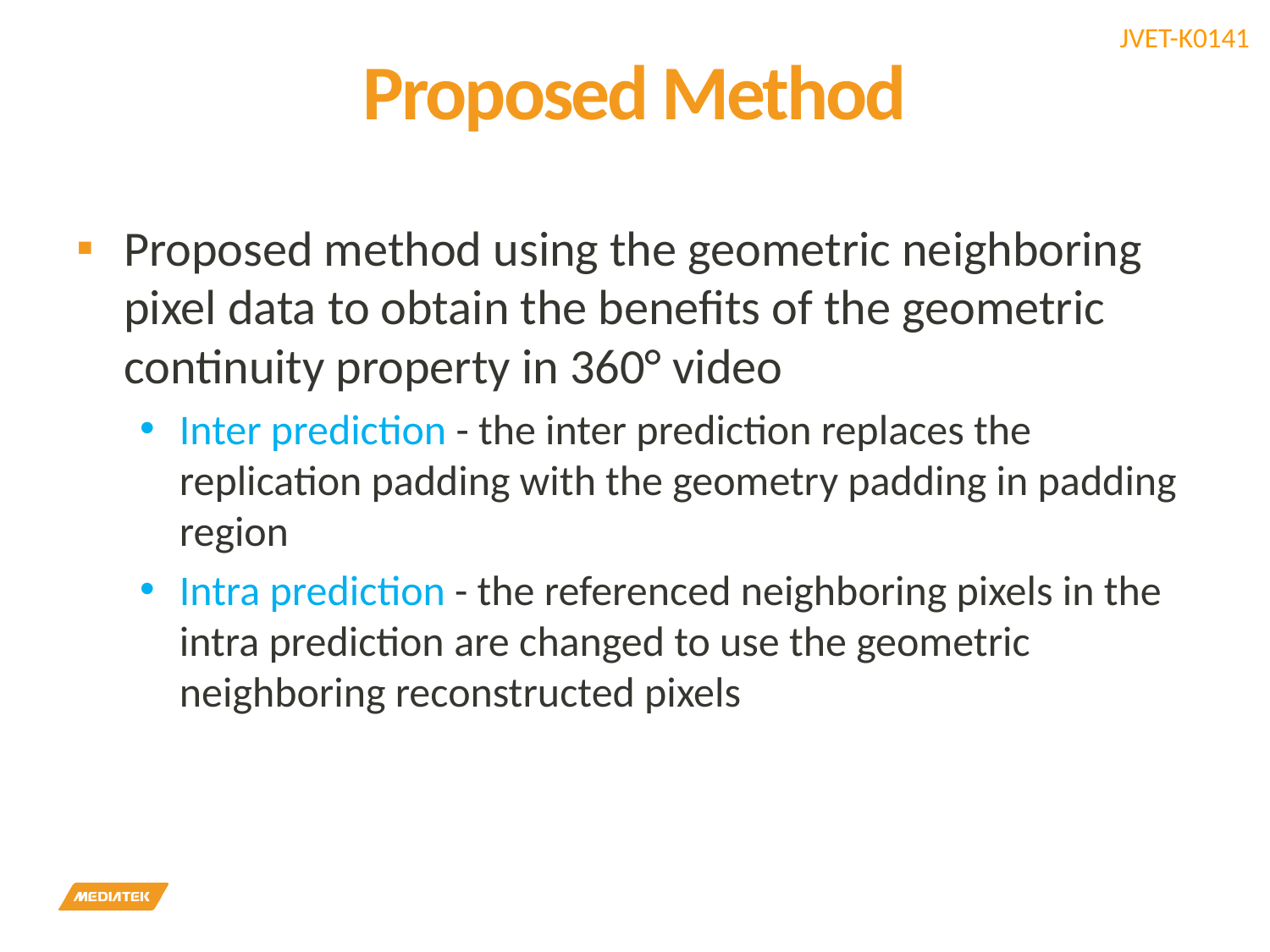

# Proposed Method
Proposed method using the geometric neighboring pixel data to obtain the benefits of the geometric continuity property in 360° video
Inter prediction - the inter prediction replaces the replication padding with the geometry padding in padding region
Intra prediction - the referenced neighboring pixels in the intra prediction are changed to use the geometric neighboring reconstructed pixels